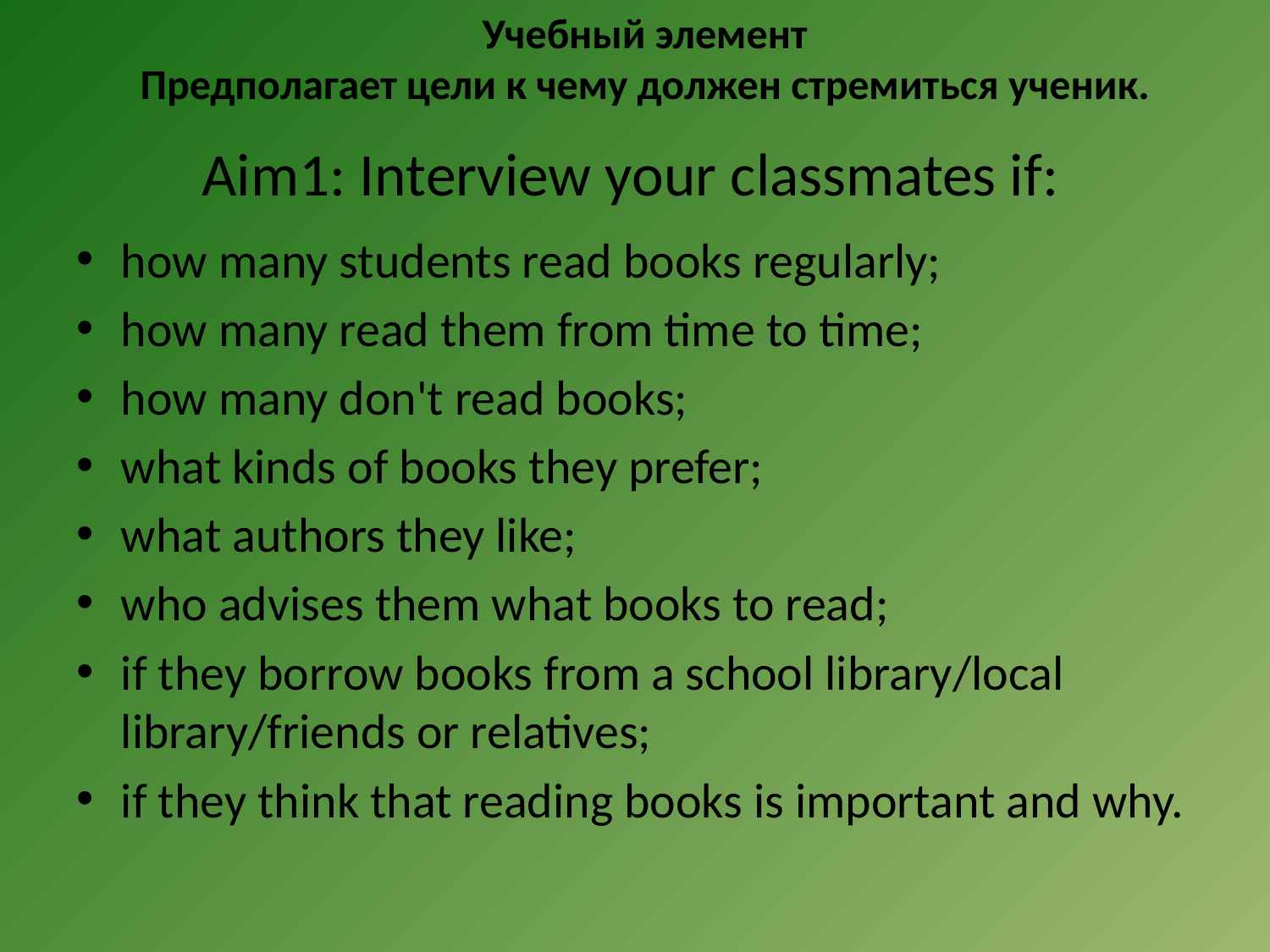

Учебный элемент
Предполагает цели к чему должен стремиться ученик.

# Aim1: Interview your classmates if:
how many students read books regularly;
how many read them from time to time;
how many don't read books;
what kinds of books they prefer;
what authors they like;
who advises them what books to read;
if they borrow books from a school library/local library/friends or relatives;
if they think that reading books is important and why.